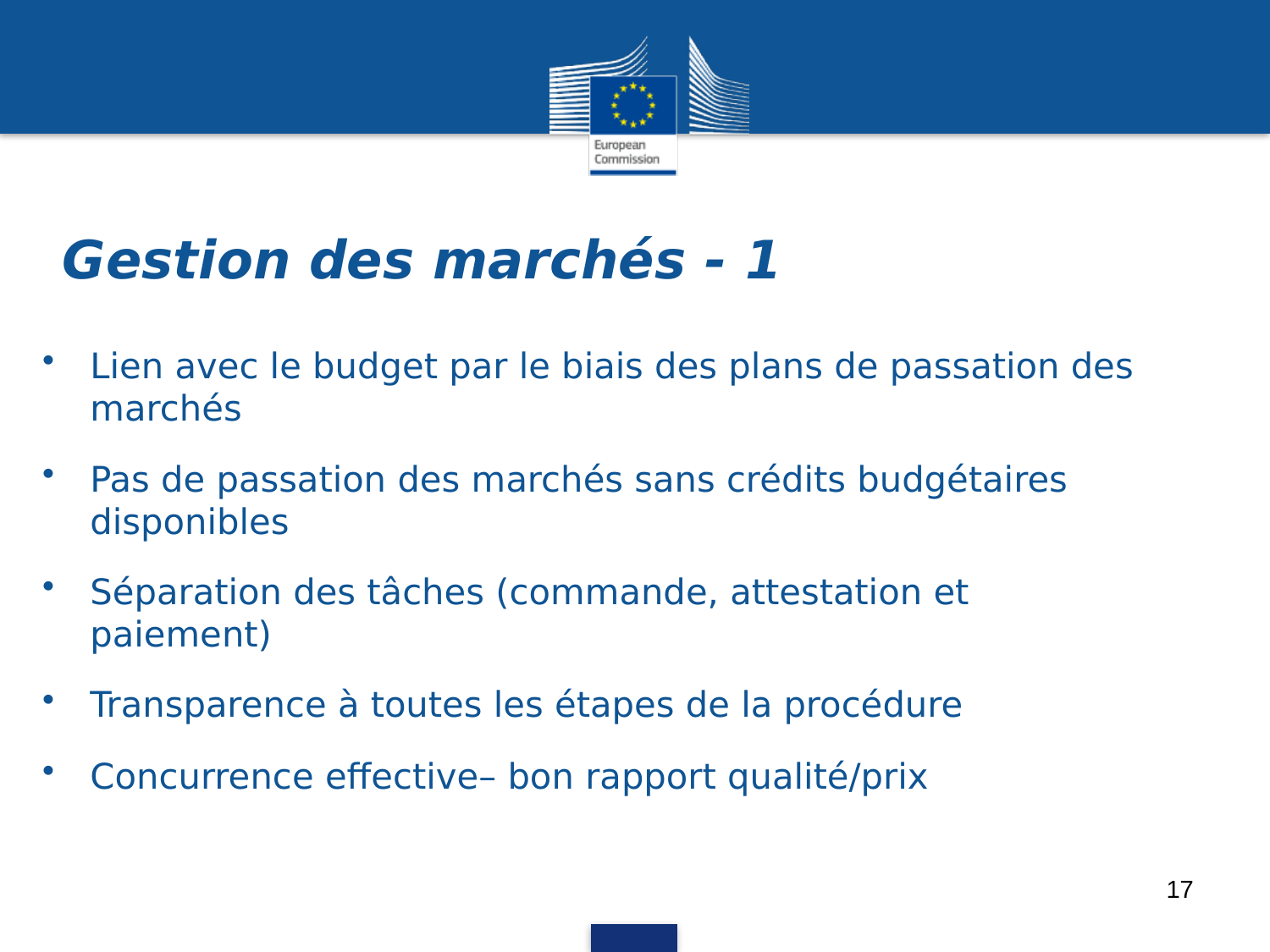

# Gestion des marchés - 1
Lien avec le budget par le biais des plans de passation des marchés
Pas de passation des marchés sans crédits budgétaires disponibles
Séparation des tâches (commande, attestation et paiement)
Transparence à toutes les étapes de la procédure
Concurrence effective– bon rapport qualité/prix

17